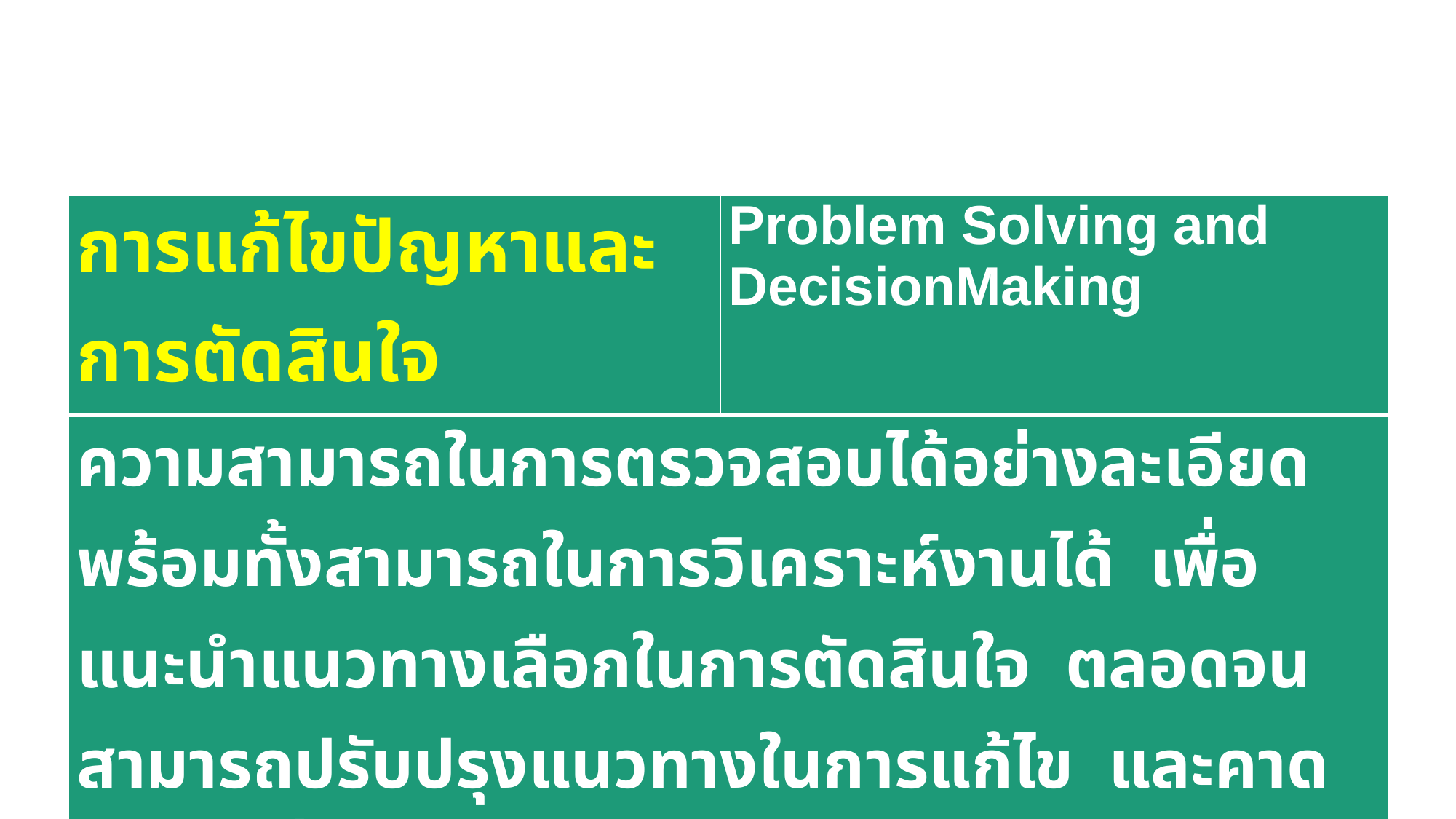

| การแก้ไขปัญหาและการตัดสินใจ | Problem Solving and DecisionMaking |
| --- | --- |
| ความสามารถในการตรวจสอบได้อย่างละเอียด พร้อมทั้งสามารถในการวิเคราะห์งานได้ เพื่อแนะนำแนวทางเลือกในการตัดสินใจ ตลอดจนสามารถปรับปรุงแนวทางในการแก้ไข และคาดการผลที่อาจจะเกิดขึ้นในอนาคตต่อไป |  |